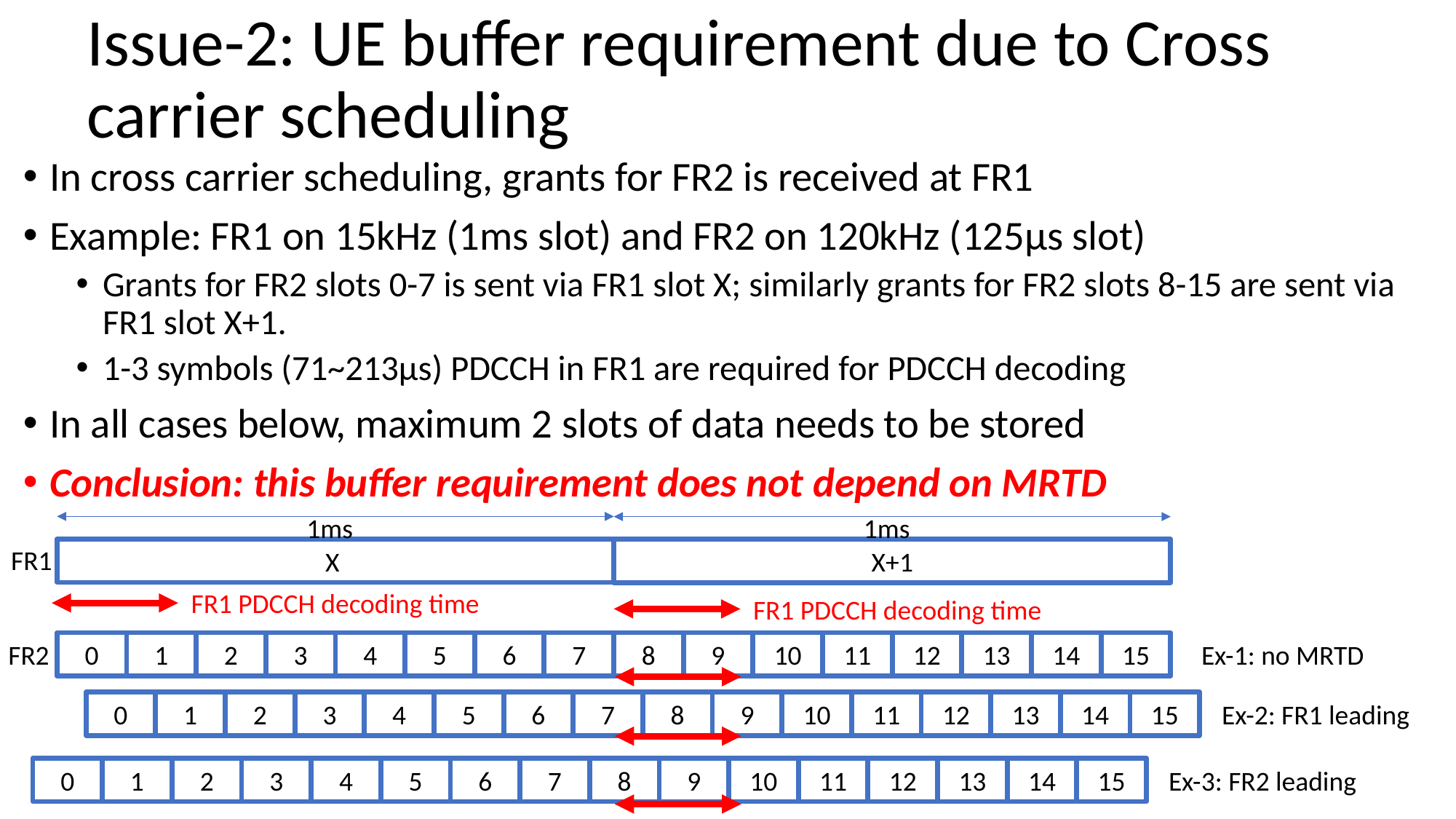

# Issue-2: UE buffer requirement due to Cross carrier scheduling
In cross carrier scheduling, grants for FR2 is received at FR1
Example: FR1 on 15kHz (1ms slot) and FR2 on 120kHz (125µs slot)
Grants for FR2 slots 0-7 is sent via FR1 slot X; similarly grants for FR2 slots 8-15 are sent via FR1 slot X+1.
1-3 symbols (71~213µs) PDCCH in FR1 are required for PDCCH decoding
In all cases below, maximum 2 slots of data needs to be stored
Conclusion: this buffer requirement does not depend on MRTD
1ms
1ms
X
X+1
FR1 PDCCH decoding time
FR1 PDCCH decoding time
0
1
2
3
4
5
6
7
8
9
10
11
12
13
14
15
Ex-1: no MRTD
0
1
2
3
4
5
6
7
8
9
10
11
12
13
14
15
Ex-2: FR1 leading
0
1
2
3
4
5
6
7
8
9
10
11
12
13
14
15
Ex-3: FR2 leading
FR1
FR2